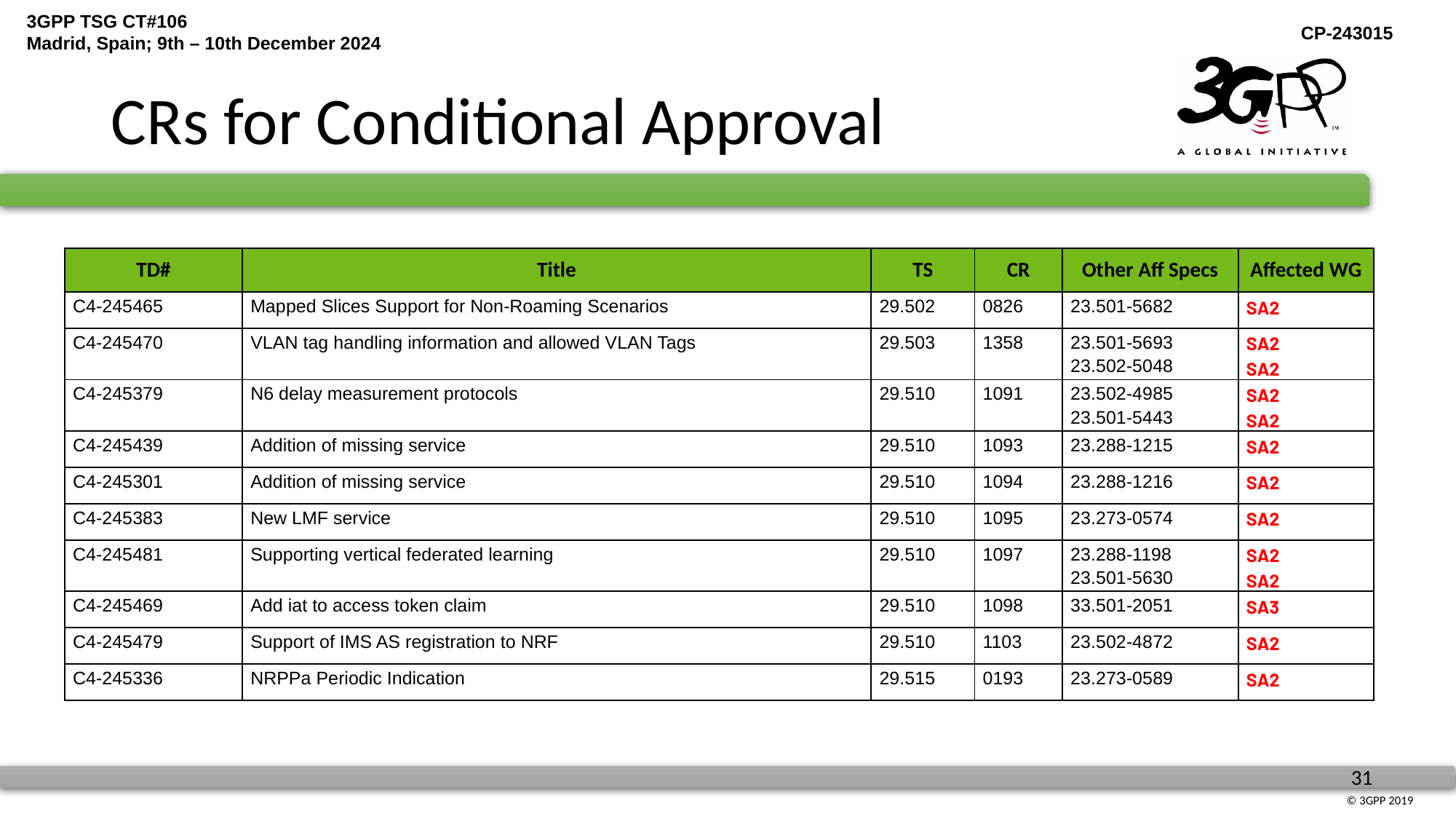

# CRs for Conditional Approval
| TD# | Title | TS | CR | Other Aff Specs | Affected WG |
| --- | --- | --- | --- | --- | --- |
| C4-245465 | Mapped Slices Support for Non-Roaming Scenarios | 29.502 | 0826 | 23.501-5682 | SA2 |
| C4-245470 | VLAN tag handling information and allowed VLAN Tags | 29.503 | 1358 | 23.501-5693 23.502-5048 | SA2 SA2 |
| C4-245379 | N6 delay measurement protocols | 29.510 | 1091 | 23.502-4985 23.501-5443 | SA2 SA2 |
| C4-245439 | Addition of missing service | 29.510 | 1093 | 23.288-1215 | SA2 |
| C4-245301 | Addition of missing service | 29.510 | 1094 | 23.288-1216 | SA2 |
| C4-245383 | New LMF service | 29.510 | 1095 | 23.273-0574 | SA2 |
| C4-245481 | Supporting vertical federated learning | 29.510 | 1097 | 23.288-1198 23.501-5630 | SA2 SA2 |
| C4-245469 | Add iat to access token claim | 29.510 | 1098 | 33.501-2051 | SA3 |
| C4-245479 | Support of IMS AS registration to NRF | 29.510 | 1103 | 23.502-4872 | SA2 |
| C4-245336 | NRPPa Periodic Indication | 29.515 | 0193 | 23.273-0589 | SA2 |